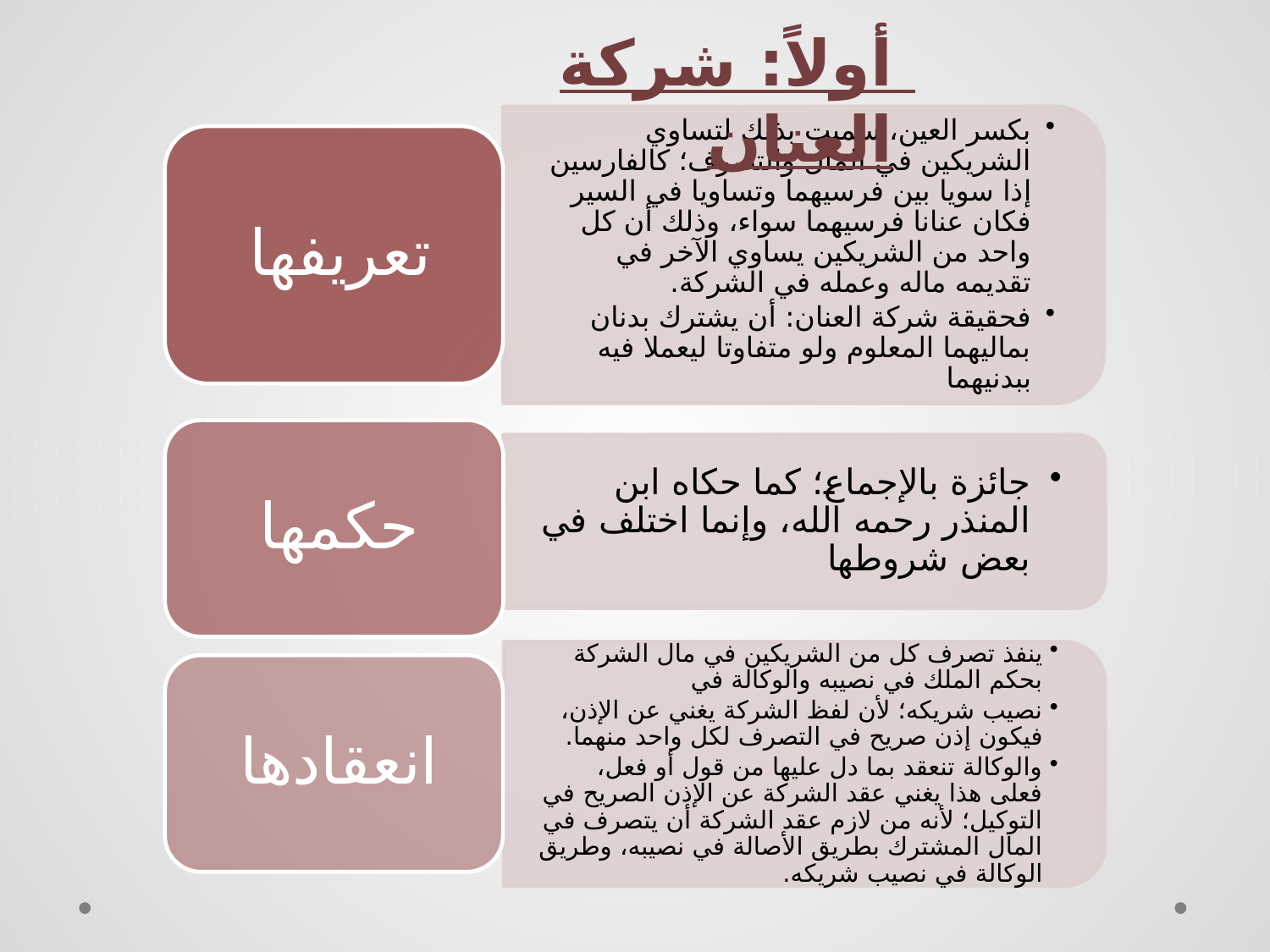

أولاً: شركة العنان

بكسر العين، سميت بذلك لتساوي الشريكين في المال والتصرف؛ كالفارسين إذا سويا بين فرسيهما وتساويا في السير فكان عنانا فرسيهما سواء، وذلك أن كل واحد من الشريكين يساوي الآخر في تقديمه ماله وعمله في الشركة.
فحقيقة شركة العنان: أن يشترك بدنان بماليهما المعلوم ولو متفاوتا ليعملا فيه ببدنيهما
تعريفها
جائزة بالإجماع؛ كما حكاه ابن المنذر رحمه الله، وإنما اختلف في بعض شروطها
حكمها
ينفذ تصرف كل من الشريكين في مال الشركة بحكم الملك في نصيبه والوكالة في
نصيب شريكه؛ لأن لفظ الشركة يغني عن الإذن، فيكون إذن صريح في التصرف لكل واحد منهما.
والوكالة تنعقد بما دل عليها من قول أو فعل، فعلى هذا يغني عقد الشركة عن الإذن الصريح في التوكيل؛ لأنه من لازم عقد الشركة أن يتصرف في المال المشترك بطريق الأصالة في نصيبه، وطريق الوكالة في نصيب شريكه.
انعقادها